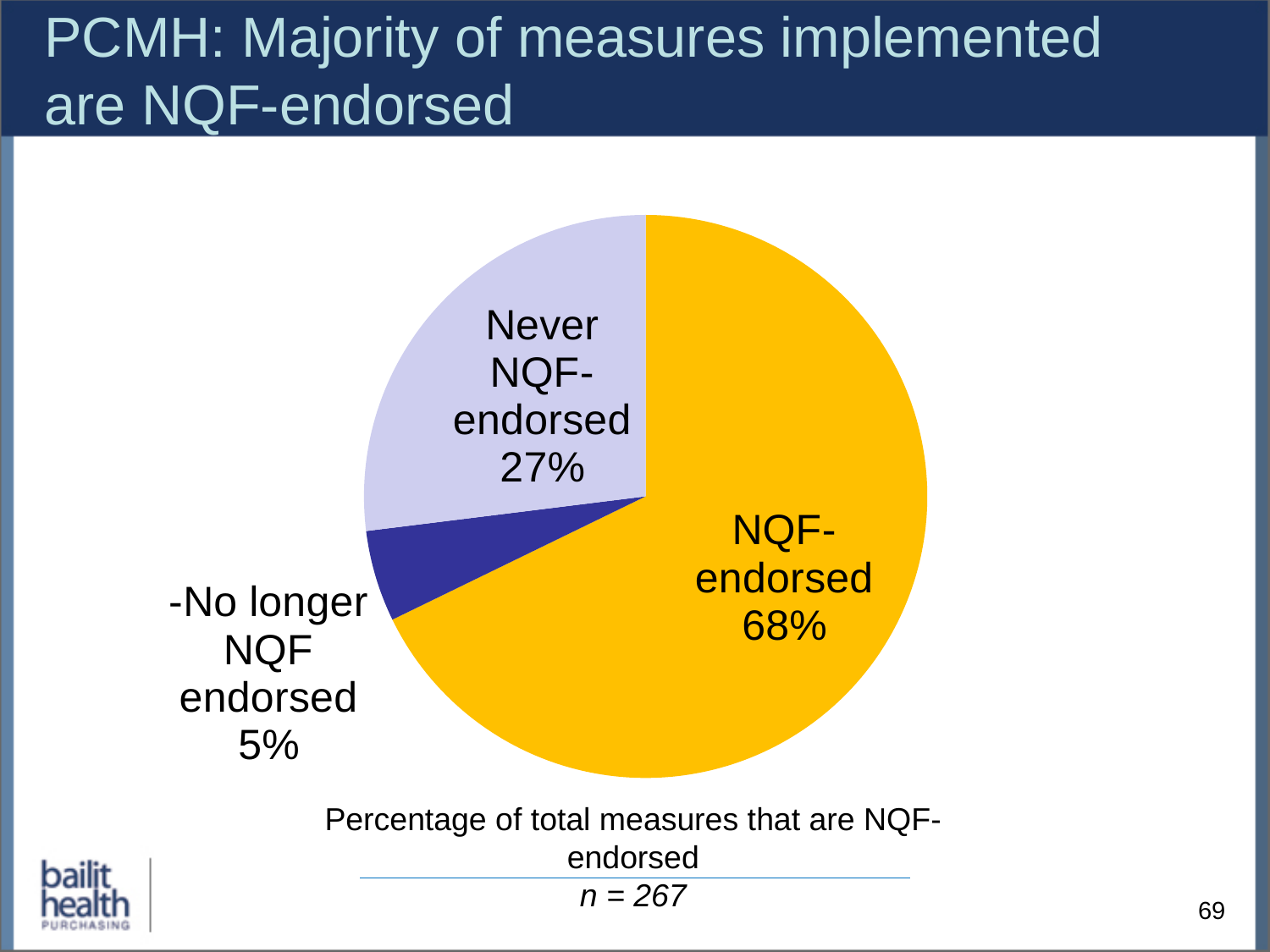

# PCMH: Majority of measures implemented are NQF-endorsed

### Chart

| Category | Column1 |
|---|---|
| NQF endorsed | 181.0 |
| No longer NQF endorsed | 14.0 |
| Never NQF endorsed | 72.0 |
Percentage of total measures that are NQF- endorsed
n = 267
69